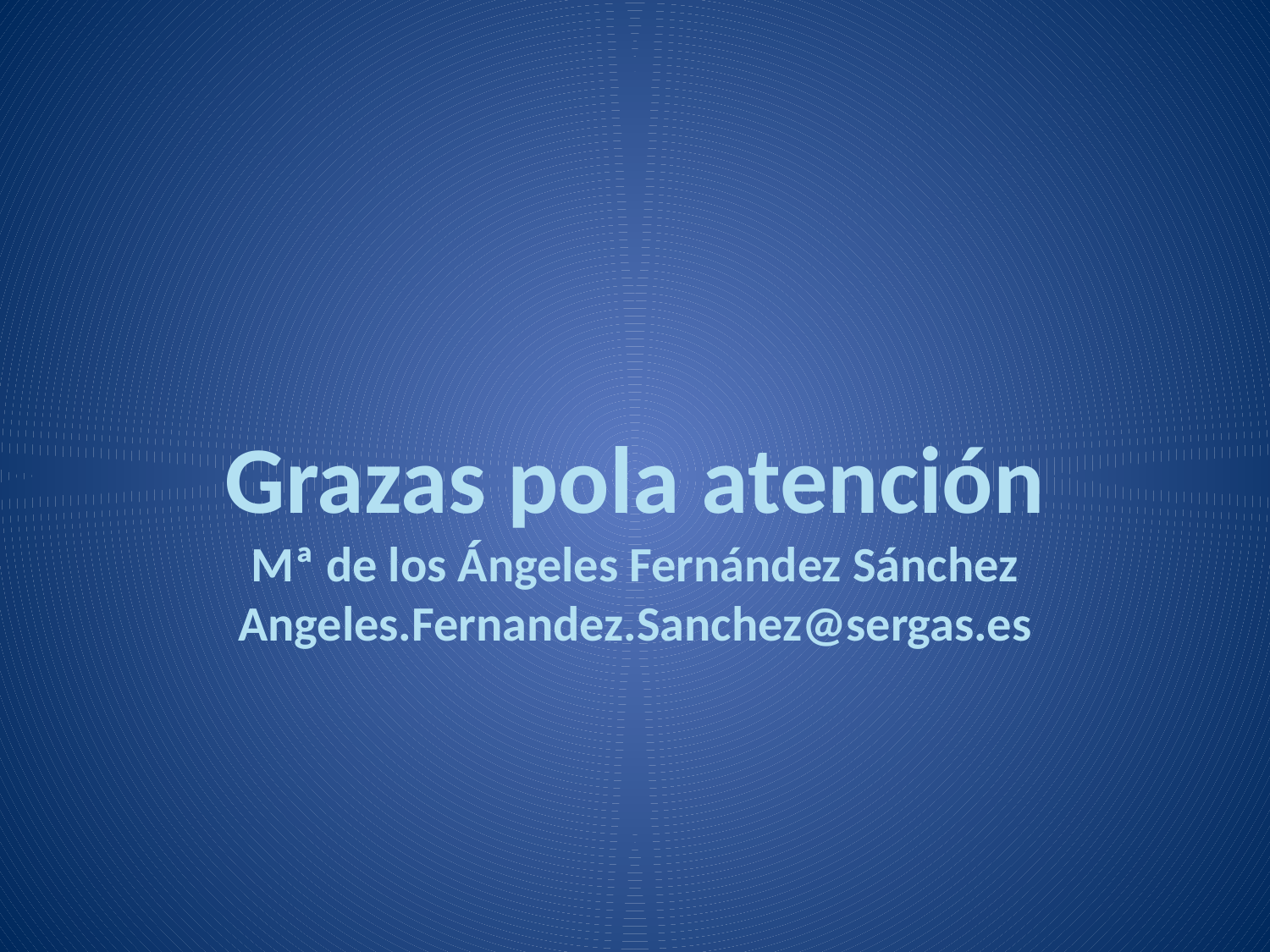

Grazas pola atención
Mª de los Ángeles Fernández Sánchez
Angeles.Fernandez.Sanchez@sergas.es